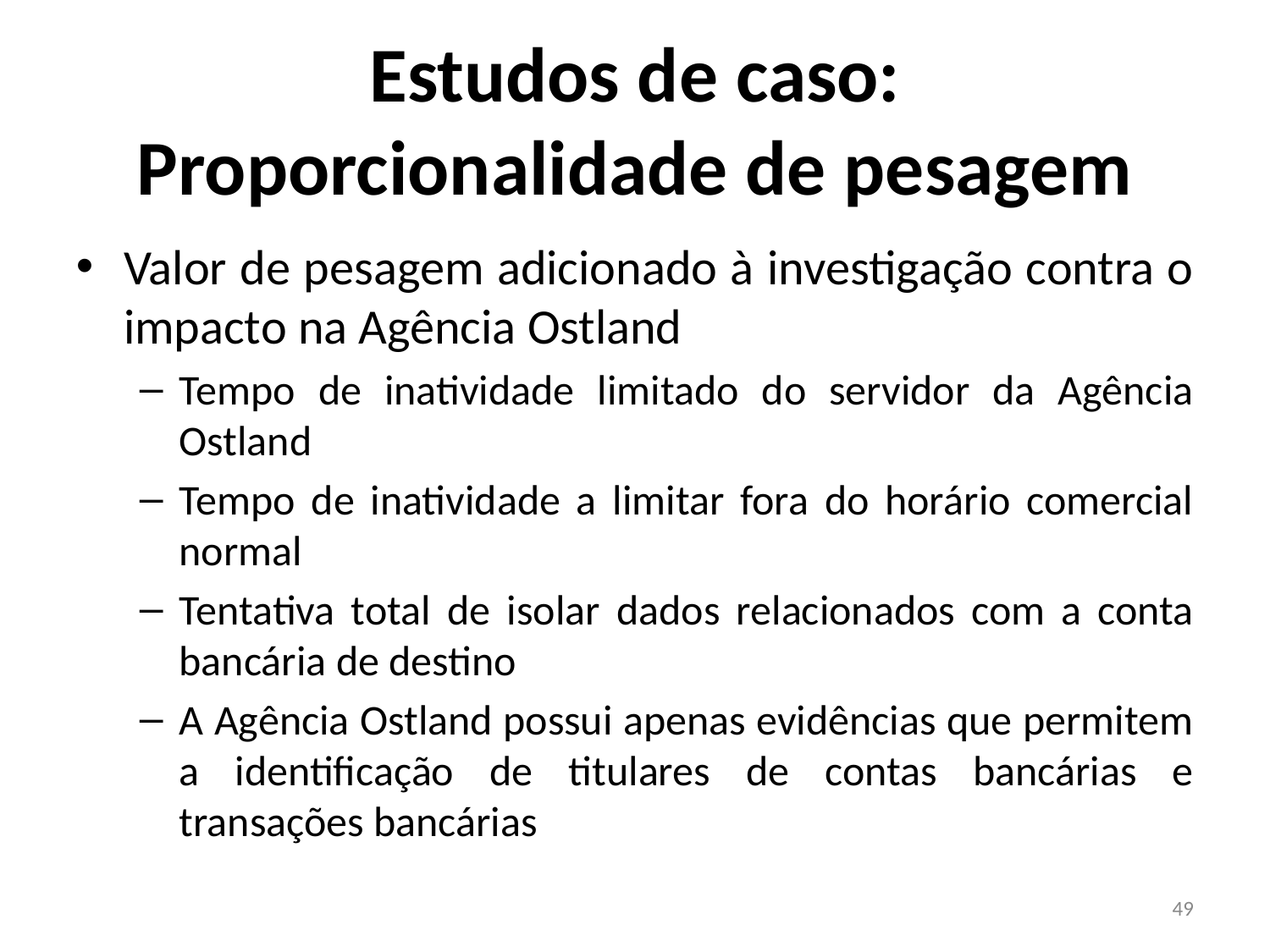

# Estudos de caso: Proporcionalidade de pesagem

Valor de pesagem adicionado à investigação contra o impacto na Agência Ostland
Tempo de inatividade limitado do servidor da Agência Ostland
Tempo de inatividade a limitar fora do horário comercial normal
Tentativa total de isolar dados relacionados com a conta bancária de destino
A Agência Ostland possui apenas evidências que permitem a identificação de titulares de contas bancárias e transações bancárias
49